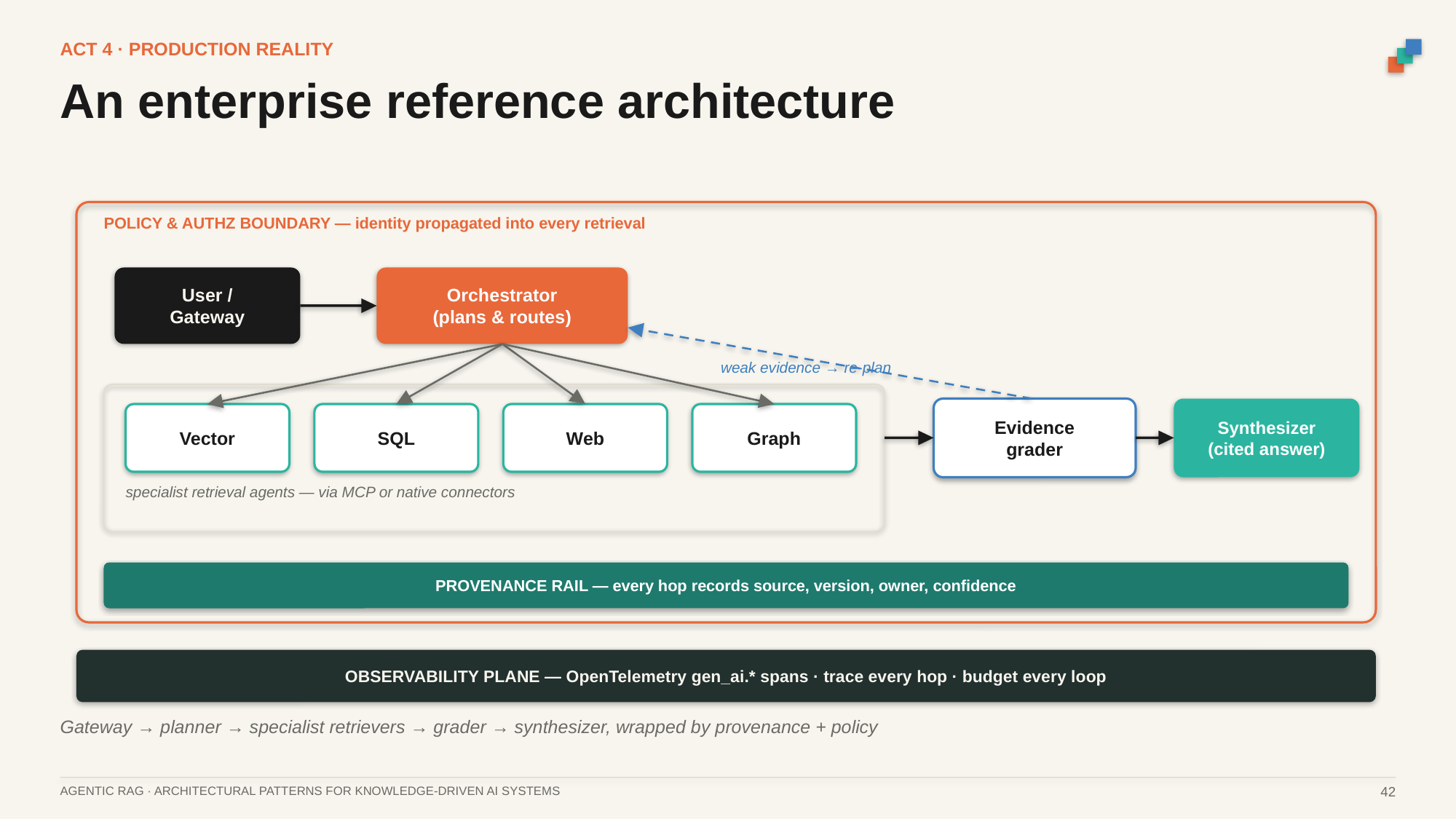

ACT 4 · PRODUCTION REALITY

An enterprise reference architecture

POLICY & AUTHZ BOUNDARY — identity propagated into every retrieval
User /
Gateway
Orchestrator
(plans & routes)

weak evidence → re-plan

Evidence
grader
Synthesizer
(cited answer)
Vector
SQL
Web
Graph

specialist retrieval agents — via MCP or native connectors
PROVENANCE RAIL — every hop records source, version, owner, confidence
OBSERVABILITY PLANE — OpenTelemetry gen_ai.* spans · trace every hop · budget every loop
Gateway → planner → specialist retrievers → grader → synthesizer, wrapped by provenance + policy

AGENTIC RAG · ARCHITECTURAL PATTERNS FOR KNOWLEDGE-DRIVEN AI SYSTEMS
42